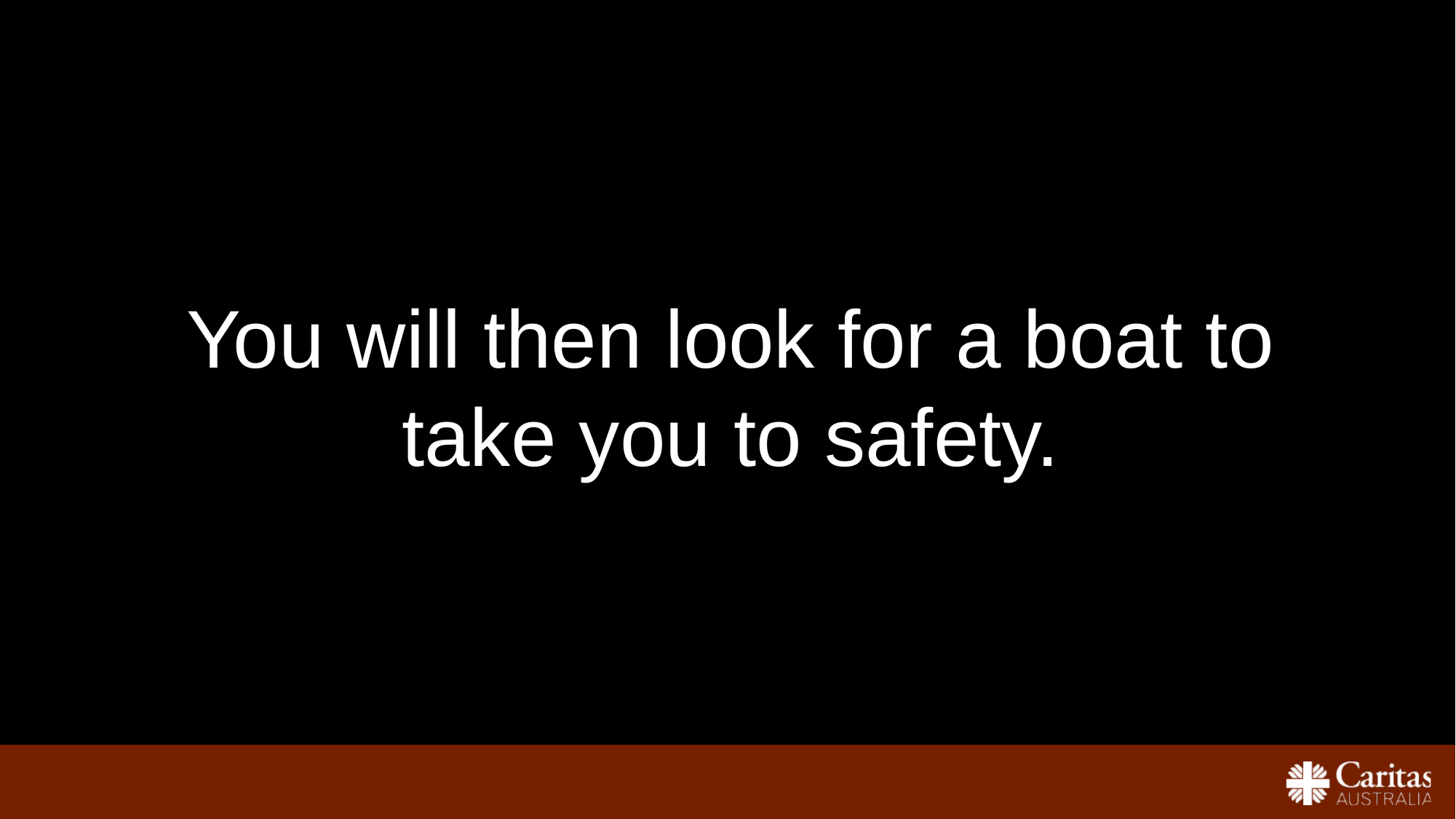

You will then look for a boat to take you to safety.